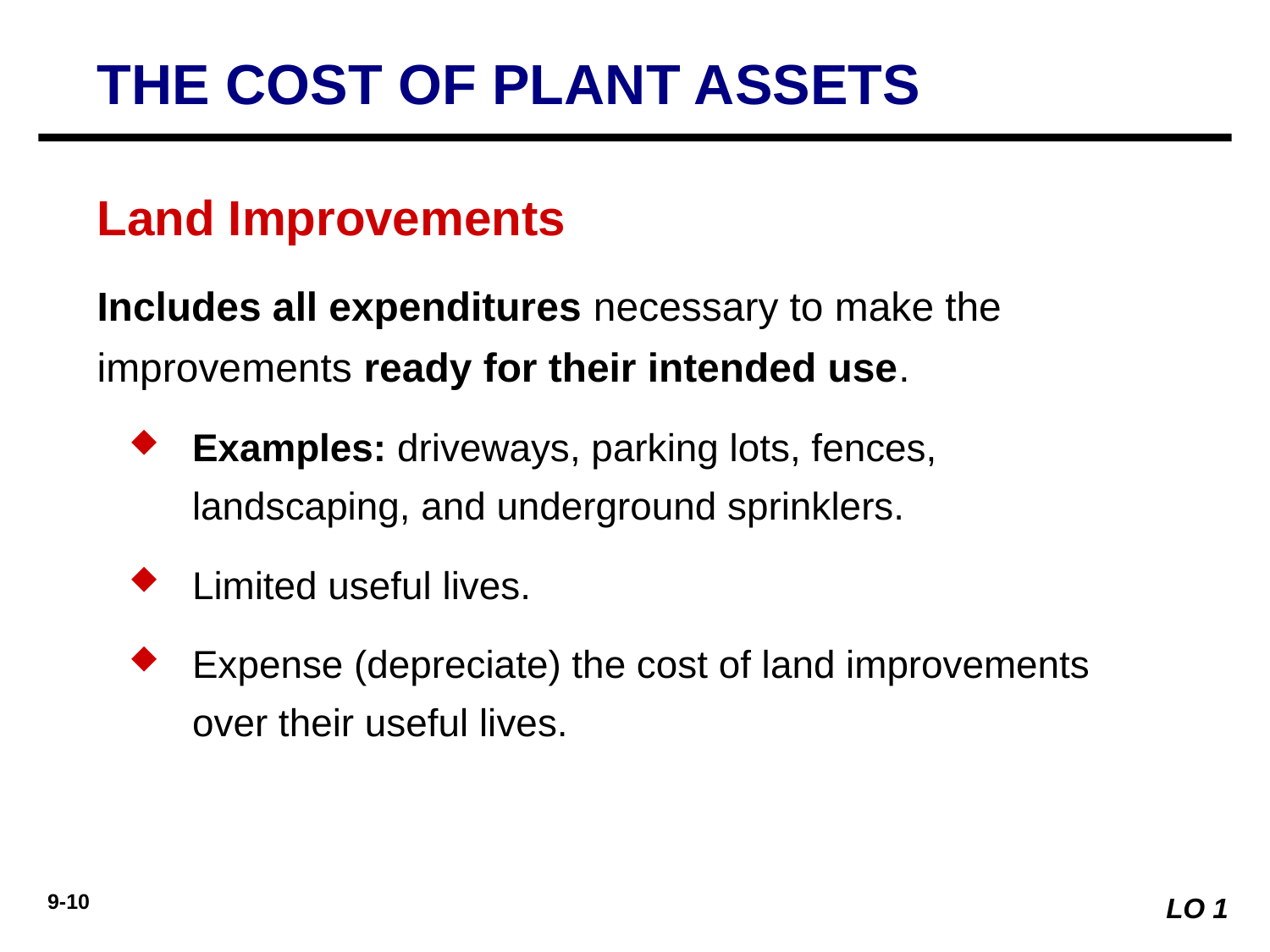

THE COST OF PLANT ASSETS

Land Improvements
Includes all expenditures necessary to make the improvements ready for their intended use.
Examples: driveways, parking lots, fences, landscaping, and underground sprinklers.
Limited useful lives.
Expense (depreciate) the cost of land improvements over their useful lives.
LO 1